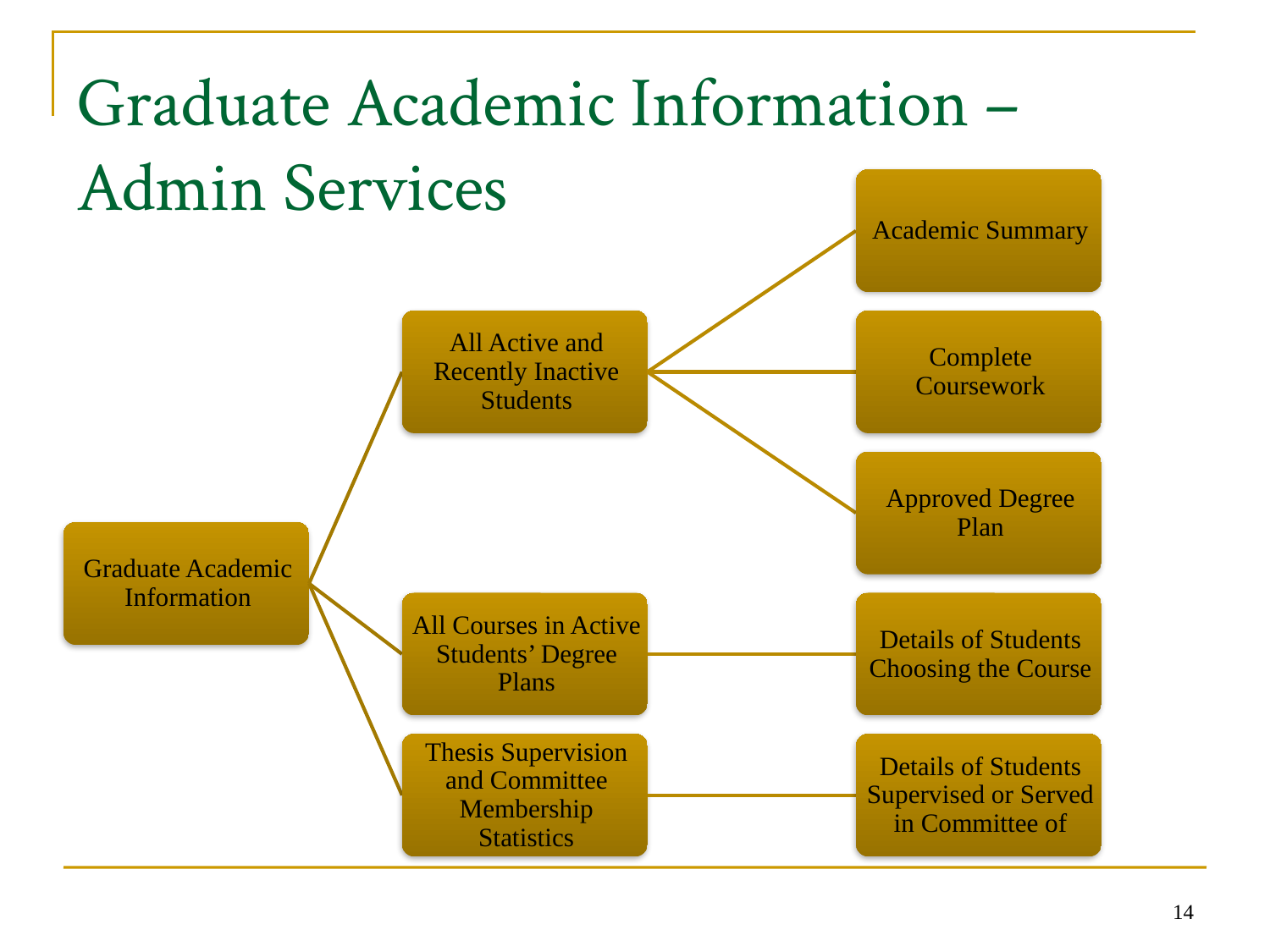

# Graduate Academic Information – Admin Services
Graduate Academic Information

All Active and Recently Inactive Students

Academic Summary

Complete Coursework

Approved Degree Plan

All Courses in Active Students’ Degree Plans

Details of Students Choosing the Course

Thesis Supervision and Committee Membership Statistics

Details of Students Supervised or Served in Committee of
14